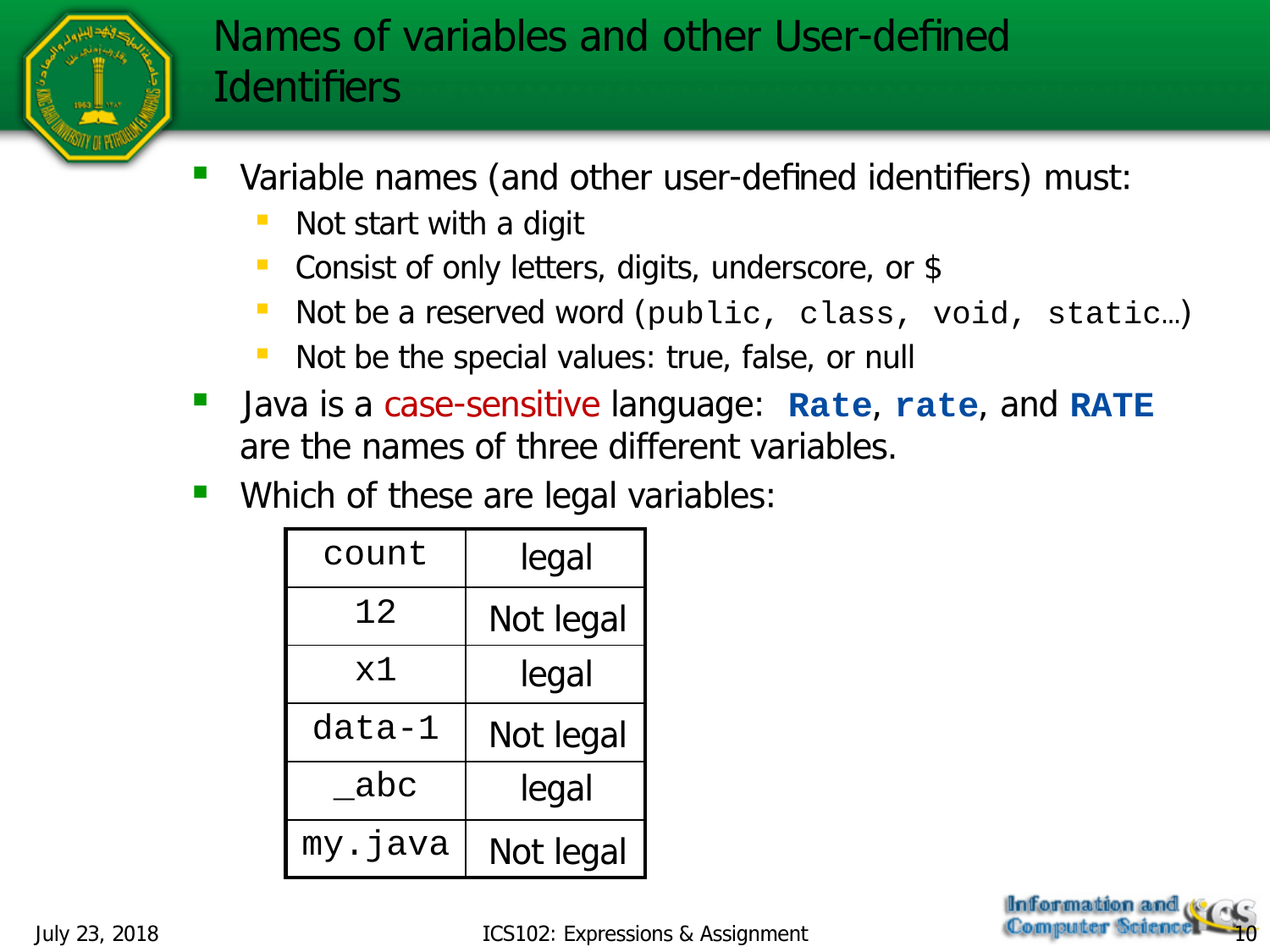

Names of variables and other User-defined Identifiers
Variable names (and other user-defined identifiers) must:
Not start with a digit
Consist of only letters, digits, underscore, or $
Not be a reserved word (public, class, void, static…)
Not be the special values: true, false, or null
Java is a case-sensitive language:  Rate, rate, and RATE are the names of three different variables.
Which of these are legal variables:
| count |  |
| --- | --- |
| 12 |  |
| x1 |  |
| data-1 |  |
| \_abc |  |
| my.java |  |
legal
Not legal
legal
Not legal
legal
Not legal
July 23, 2018
ICS102: Expressions & Assignment
10